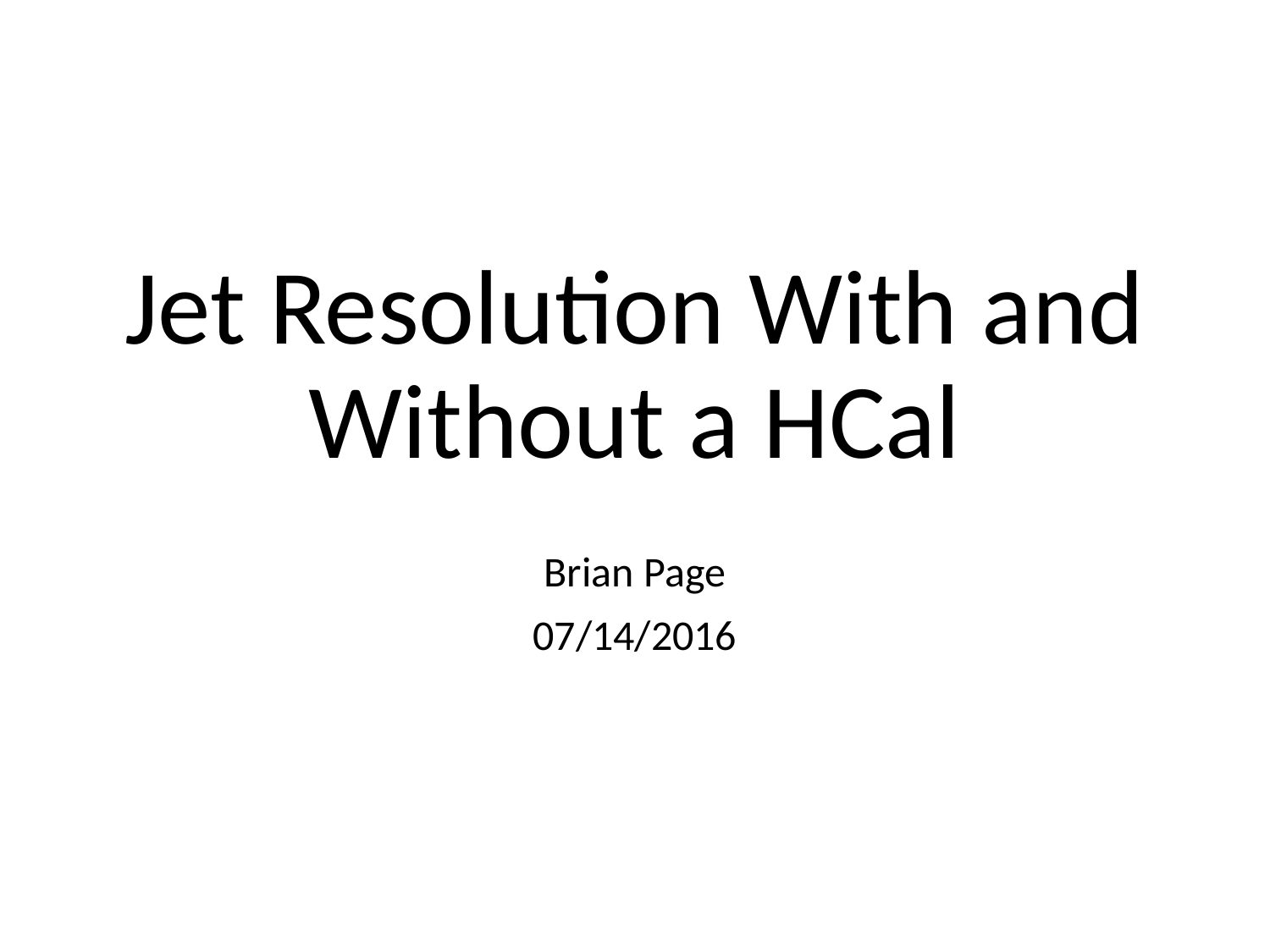

# Jet Resolution With and Without a HCal
Brian Page
07/14/2016